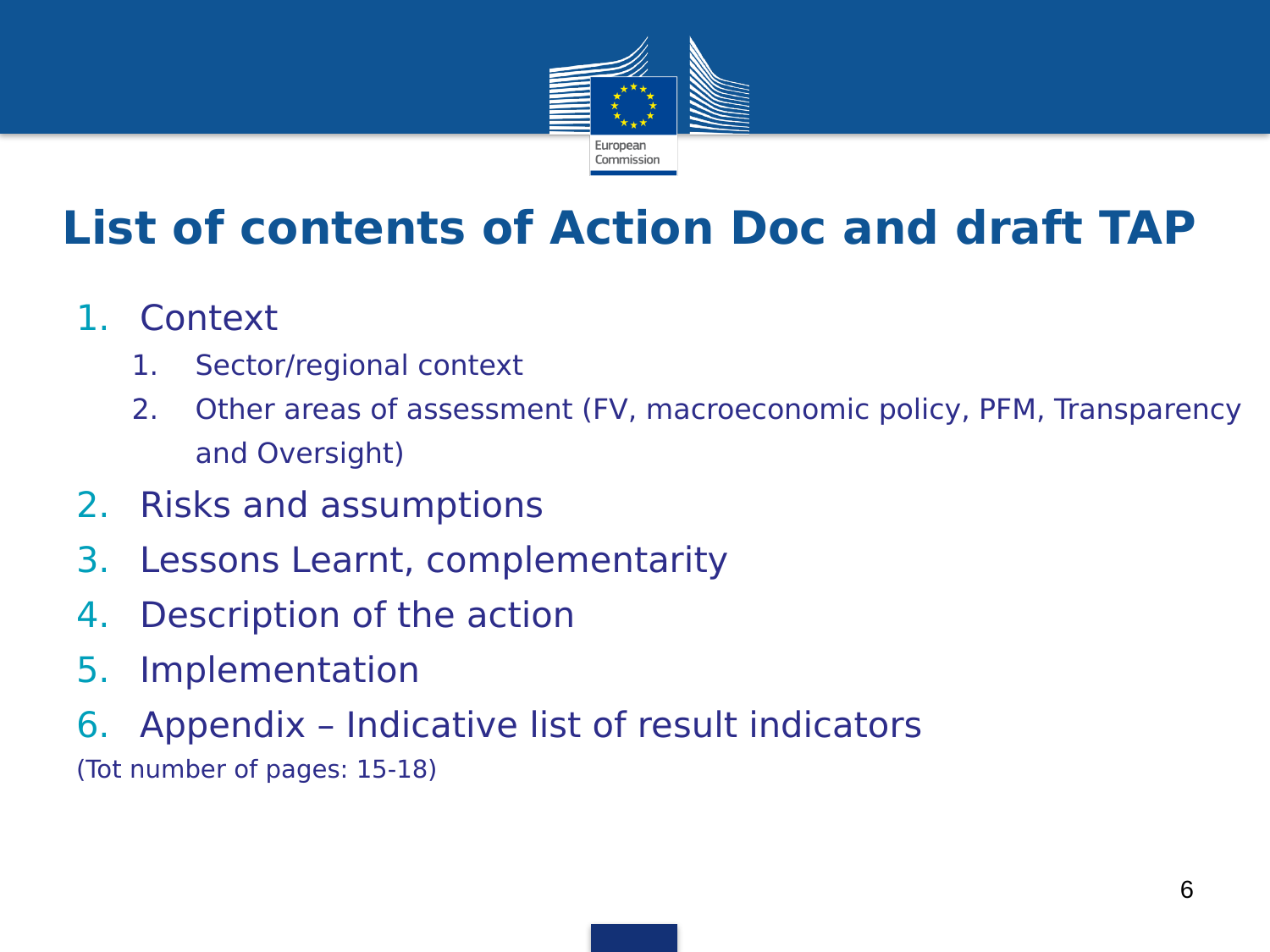

# List of contents of Action Doc and draft TAP
Context
Sector/regional context
Other areas of assessment (FV, macroeconomic policy, PFM, Transparency and Oversight)
Risks and assumptions
Lessons Learnt, complementarity
Description of the action
Implementation
Appendix – Indicative list of result indicators
(Tot number of pages: 15-18)

6